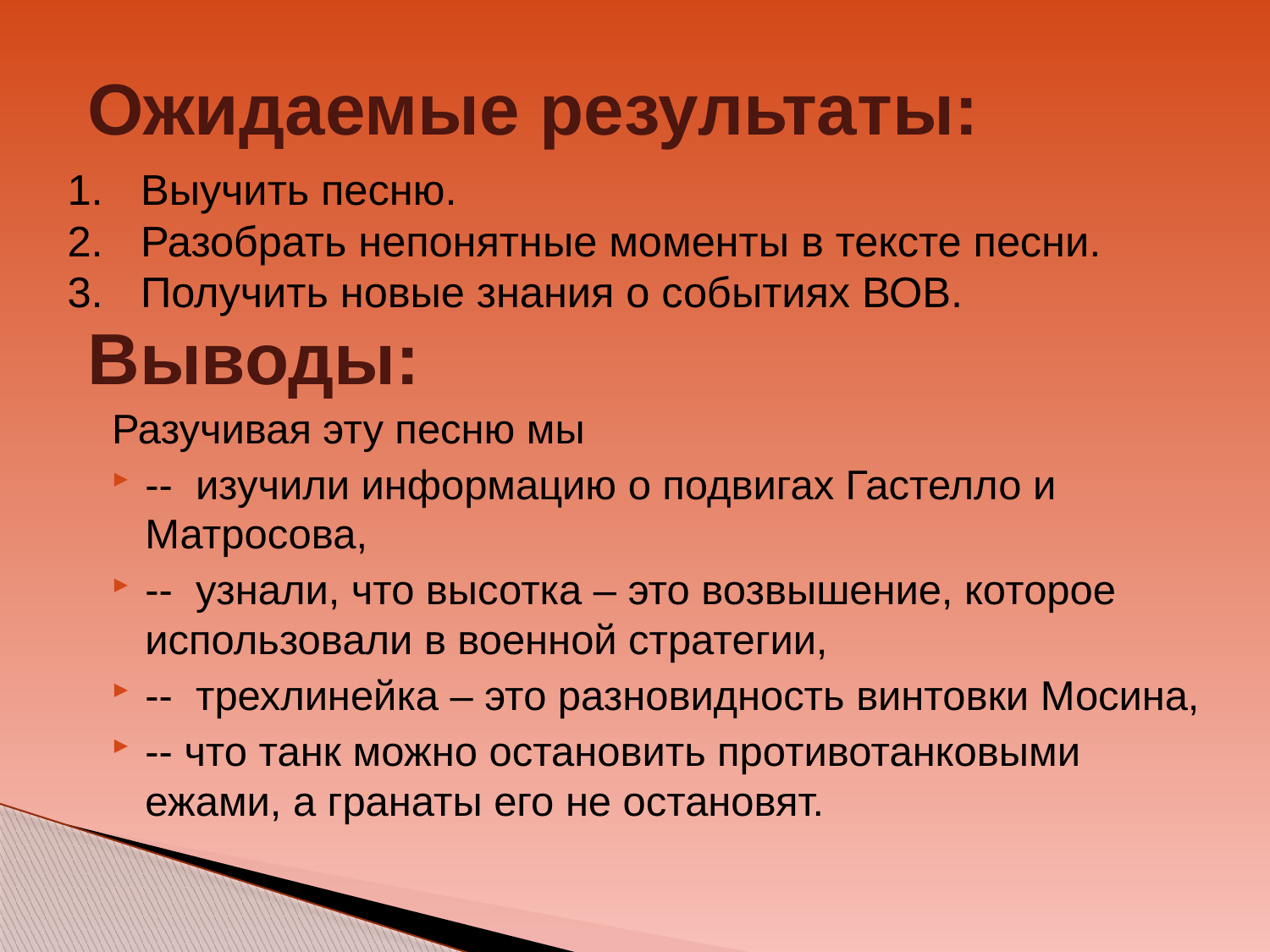

Ожидаемые результаты:
Выучить песню.
Разобрать непонятные моменты в тексте песни.
Получить новые знания о событиях ВОВ.
# Выводы:
Разучивая эту песню мы
--  изучили информацию о подвигах Гастелло и Матросова,
--  узнали, что высотка – это возвышение, которое использовали в военной стратегии,
--  трехлинейка – это разновидность винтовки Мосина,
-- что танк можно остановить противотанковыми ежами, а гранаты его не остановят.